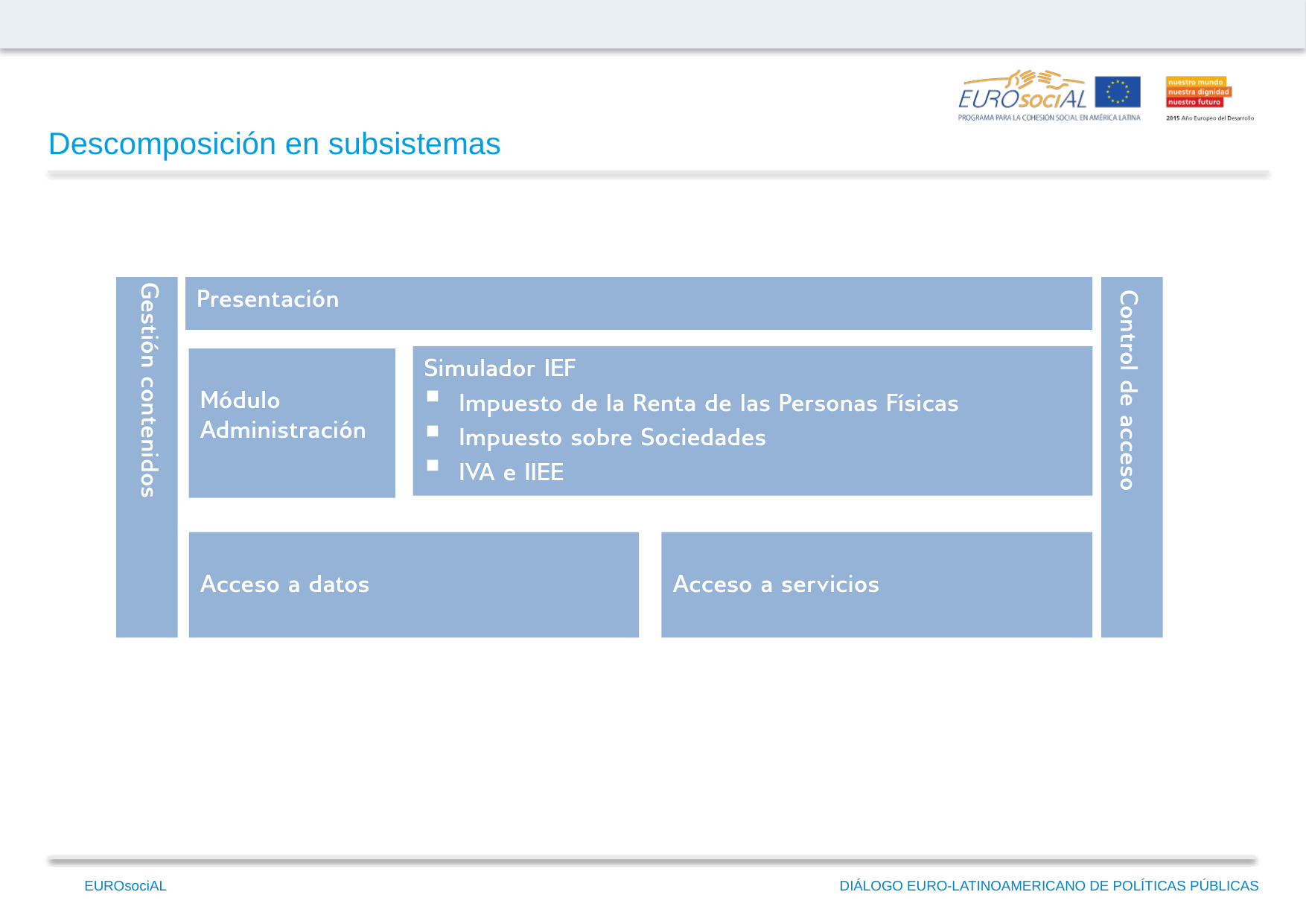

Descomposición en subsistemas
Gestión contenidos
Presentación
 Control de acceso
Simulador IEF
Impuesto de la Renta de las Personas Físicas
Impuesto sobre Sociedades
IVA e IIEE

Módulo Administración

Acceso a datos

Acceso a servicios